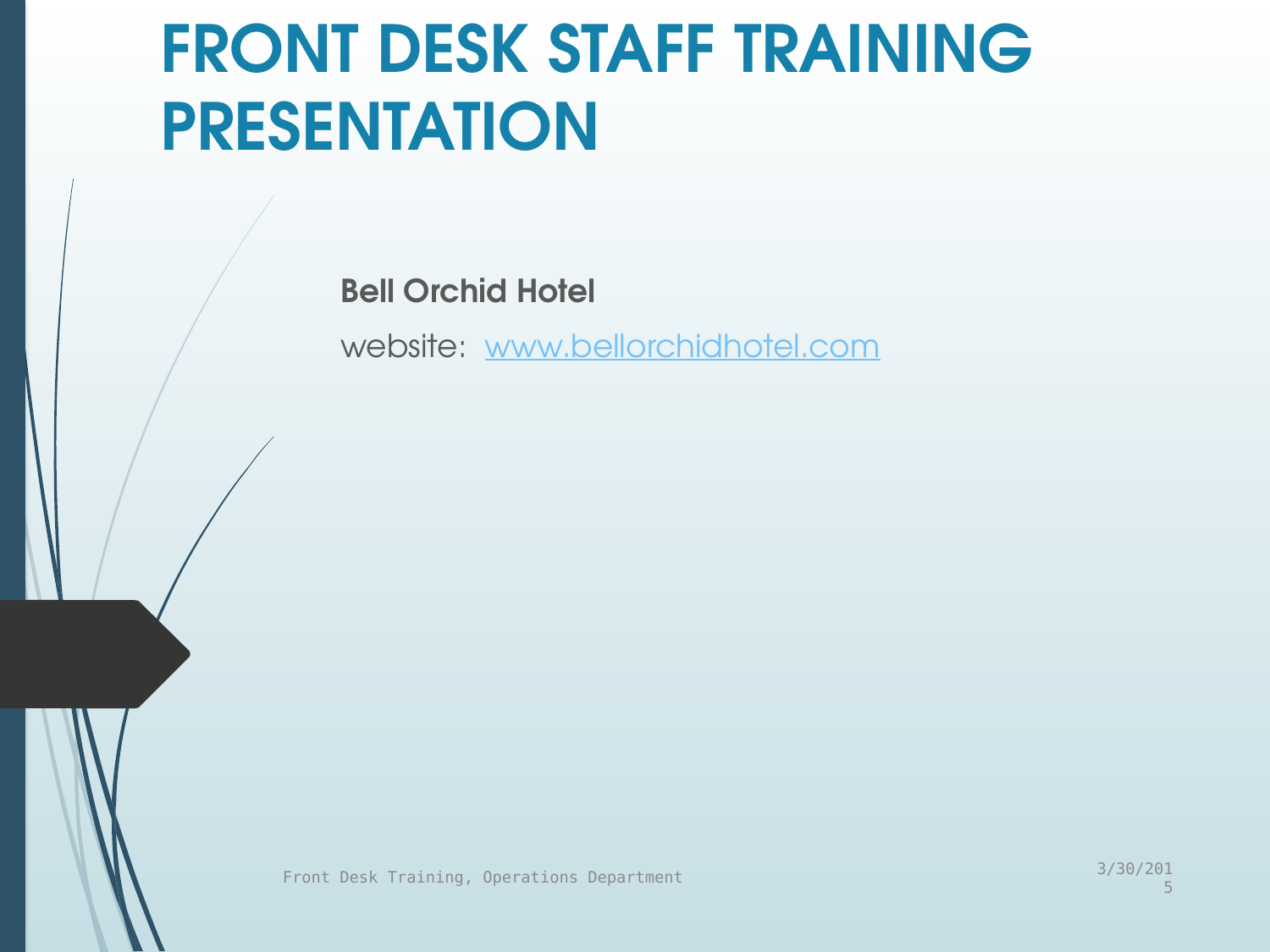

# FRONT DESK STAFF TRAINING PRESENTATION
Bell Orchid Hotel
website:  www.bellorchidhotel.com

3/30/2015
Front Desk Training, Operations Department